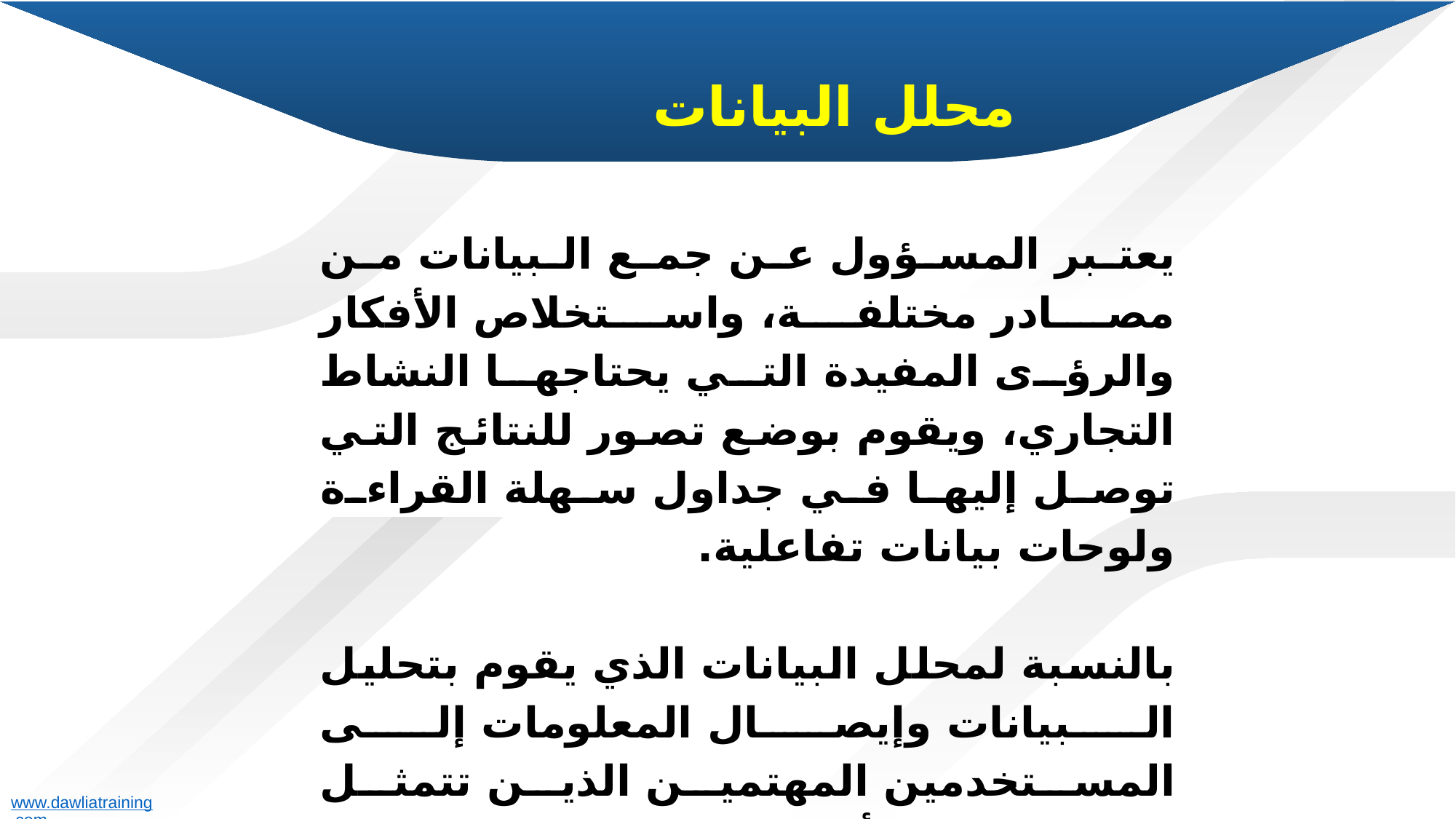

محلل البيانات
هنا يكتب العنوان
يعتبر المسؤول عن جمع البيانات من مصادر مختلفة، واستخلاص الأفكار والرؤى المفيدة التي يحتاجها النشاط التجاري، ويقوم بوضع تصور للنتائج التي توصل إليها في جداول سهلة القراءة ولوحات بيانات تفاعلية.

بالنسبة لمحلل البيانات الذي يقوم بتحليل البيانات وإيصال المعلومات إلى المستخدمين المهتمين الذين تتمثل مهمتهم في أخذ هذه البيانات والعمل وفقًا لها، فإن ذلك يعتبر نقطة النهاية الخاصة بهم. وبعبارة أخرى، هذا الدور هو دور فني.
في حين أن محلل الأعمال هو دور استراتيجي.

www.dawliatraining.com